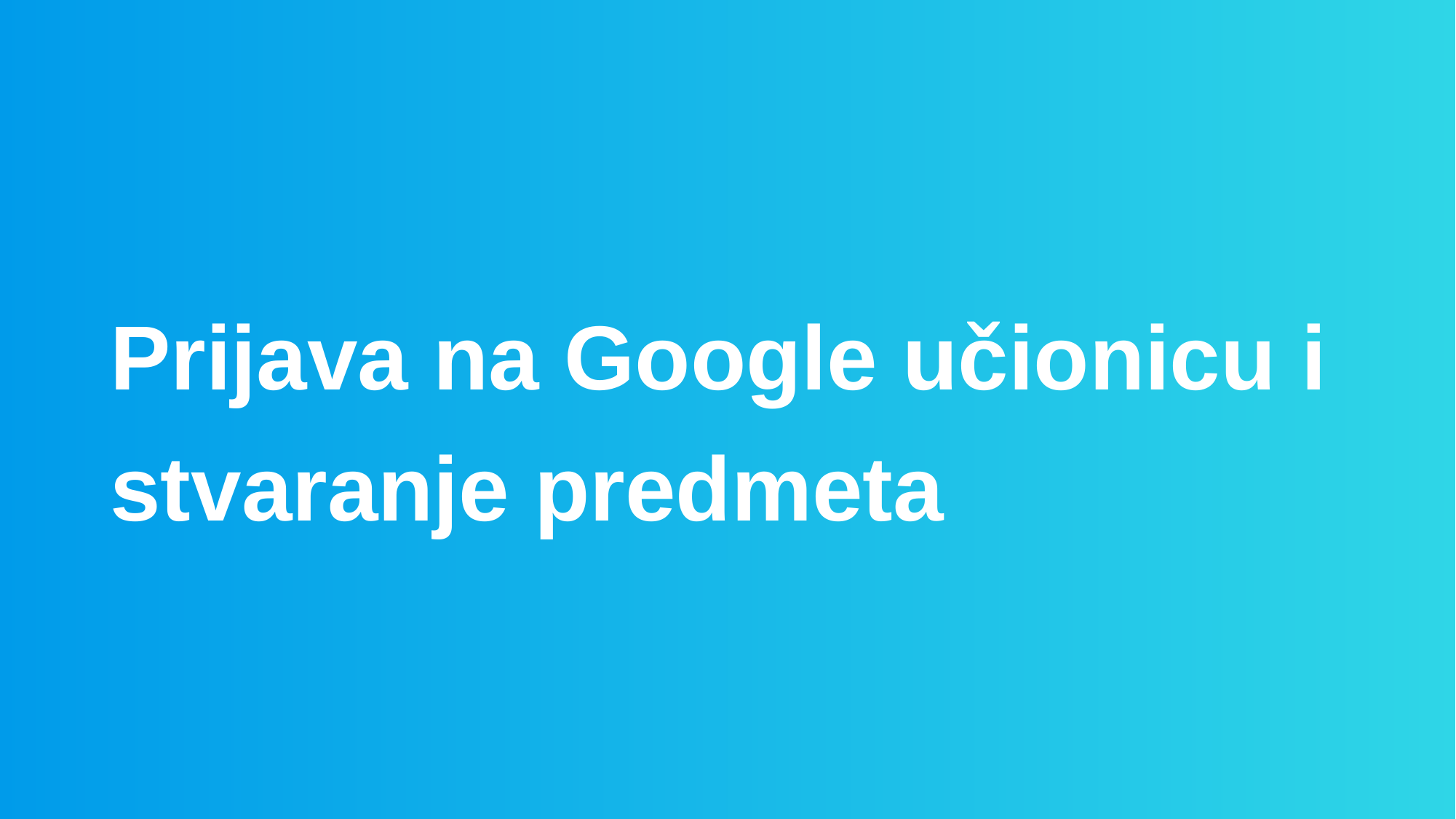

# Prijava na Google učionicu i stvaranje predmeta